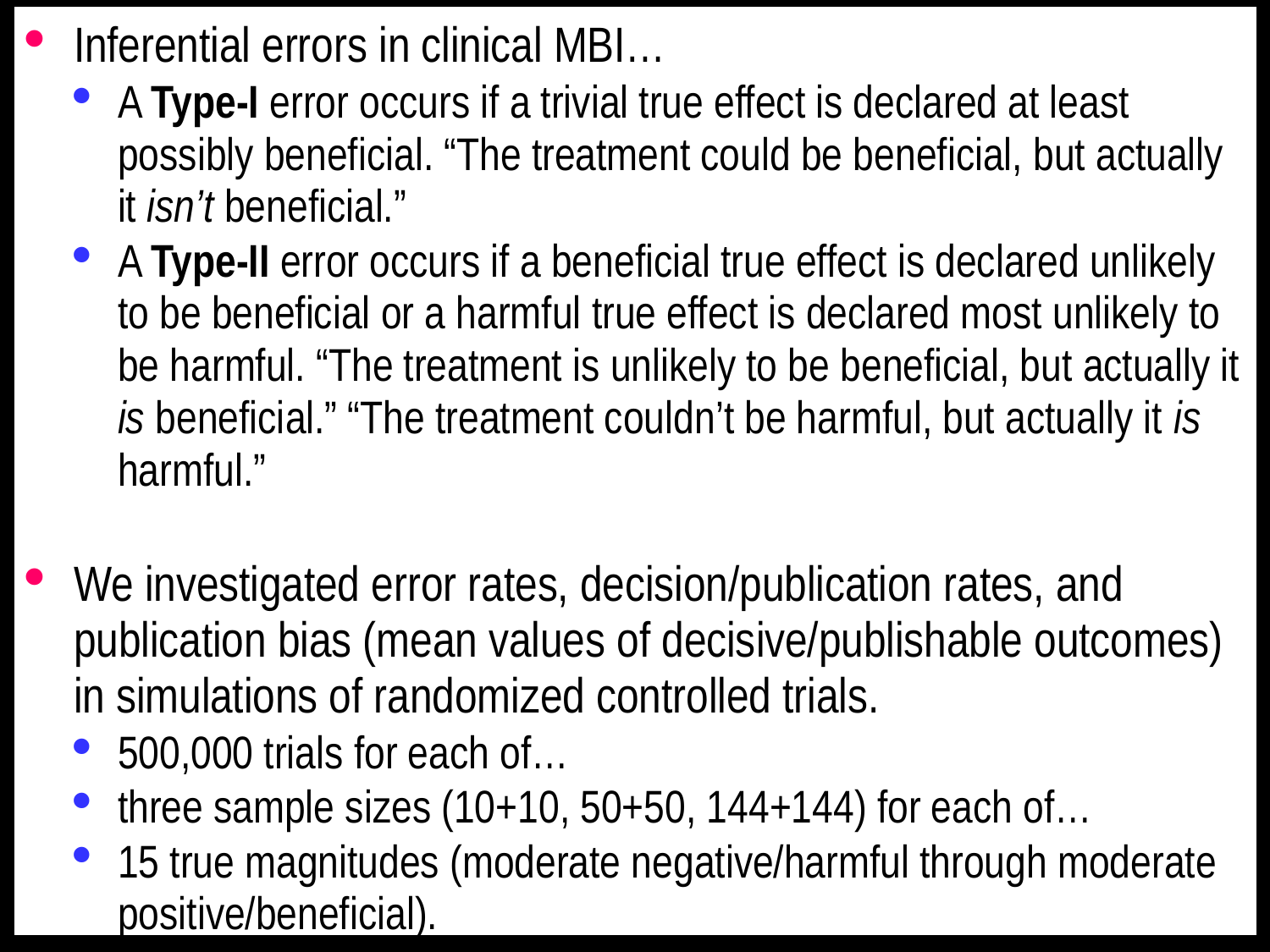

Inferential errors in clinical MBI…
A Type-I error occurs if a trivial true effect is declared at least possibly beneficial. “The treatment could be beneficial, but actually it isn’t beneficial.”
A Type-II error occurs if a beneficial true effect is declared unlikely to be beneficial or a harmful true effect is declared most unlikely to be harmful. “The treatment is unlikely to be beneficial, but actually it is beneficial.” “The treatment couldn’t be harmful, but actually it is harmful.”

We investigated error rates, decision/publication rates, and publication bias (mean values of decisive/publishable outcomes) in simulations of randomized controlled trials.
500,000 trials for each of…
three sample sizes (10+10, 50+50, 144+144) for each of…
15 true magnitudes (moderate negative/harmful through moderate positive/beneficial).